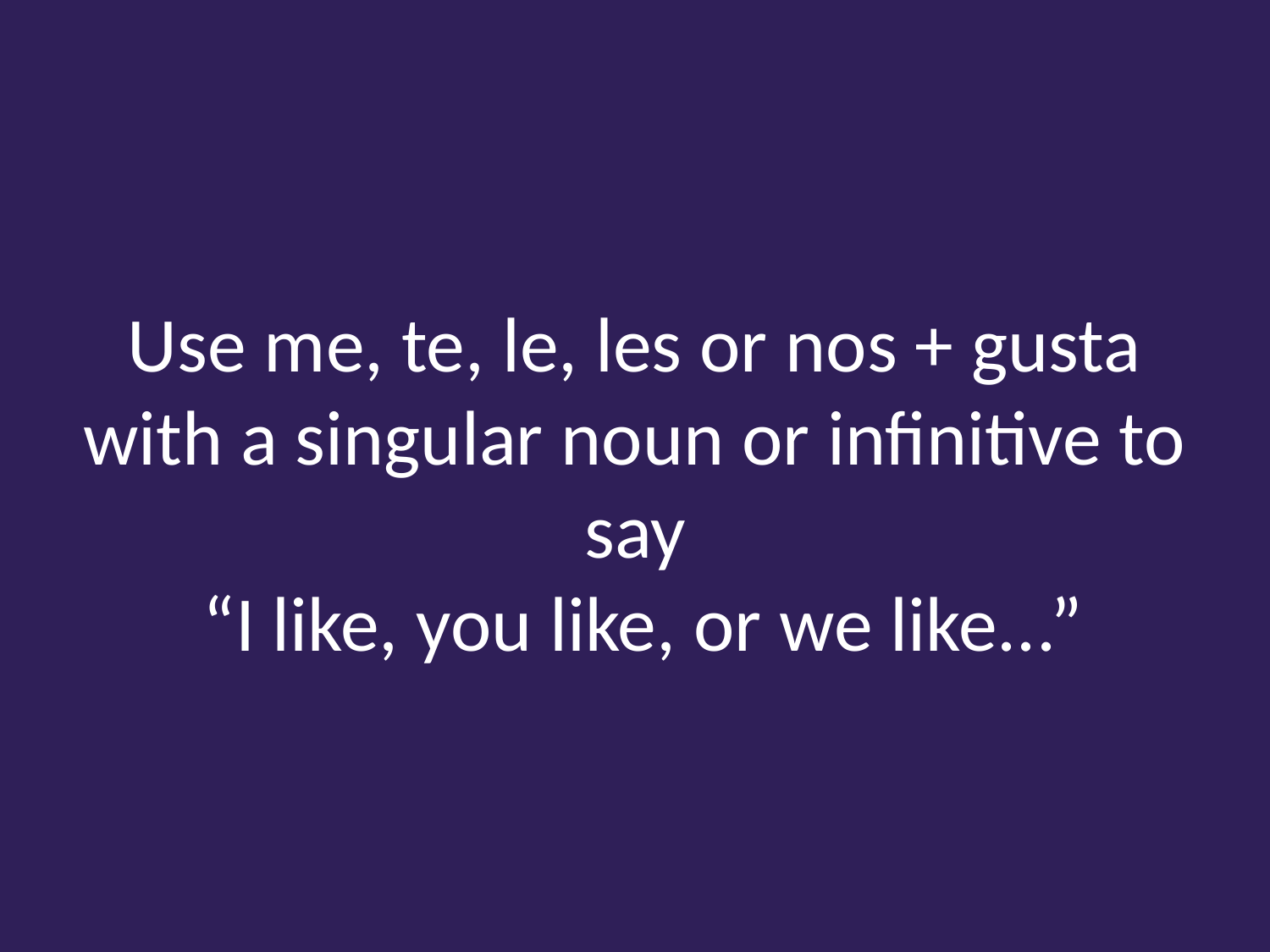

# Use me, te, le, les or nos + gusta with a singular noun or infinitive to say “I like, you like, or we like...”